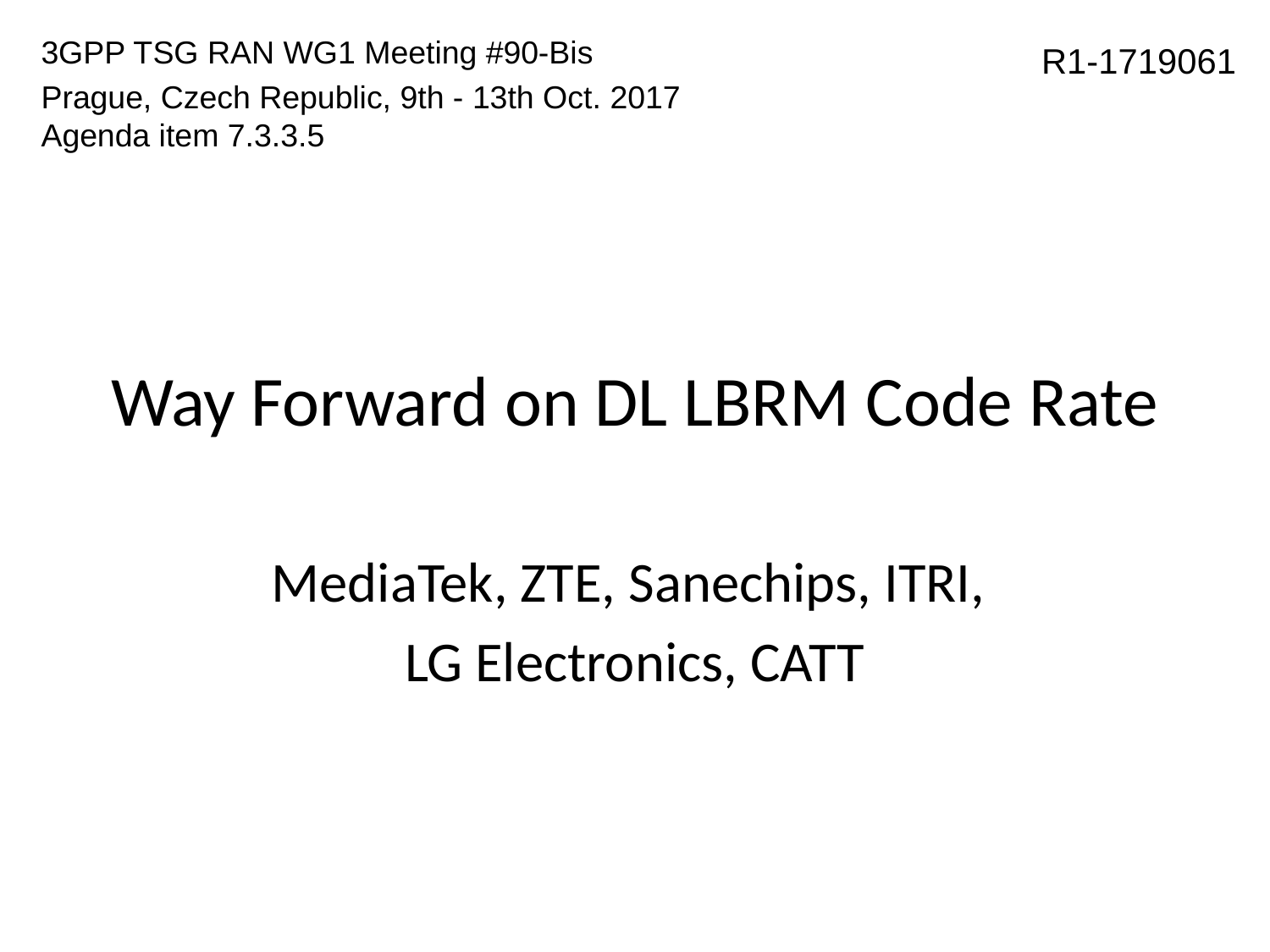

3GPP TSG RAN WG1 Meeting #90-Bis
Prague, Czech Republic, 9th - 13th Oct. 2017
Agenda item 7.3.3.5
R1-1719061
# Way Forward on DL LBRM Code Rate
MediaTek, ZTE, Sanechips, ITRI,
LG Electronics, CATT